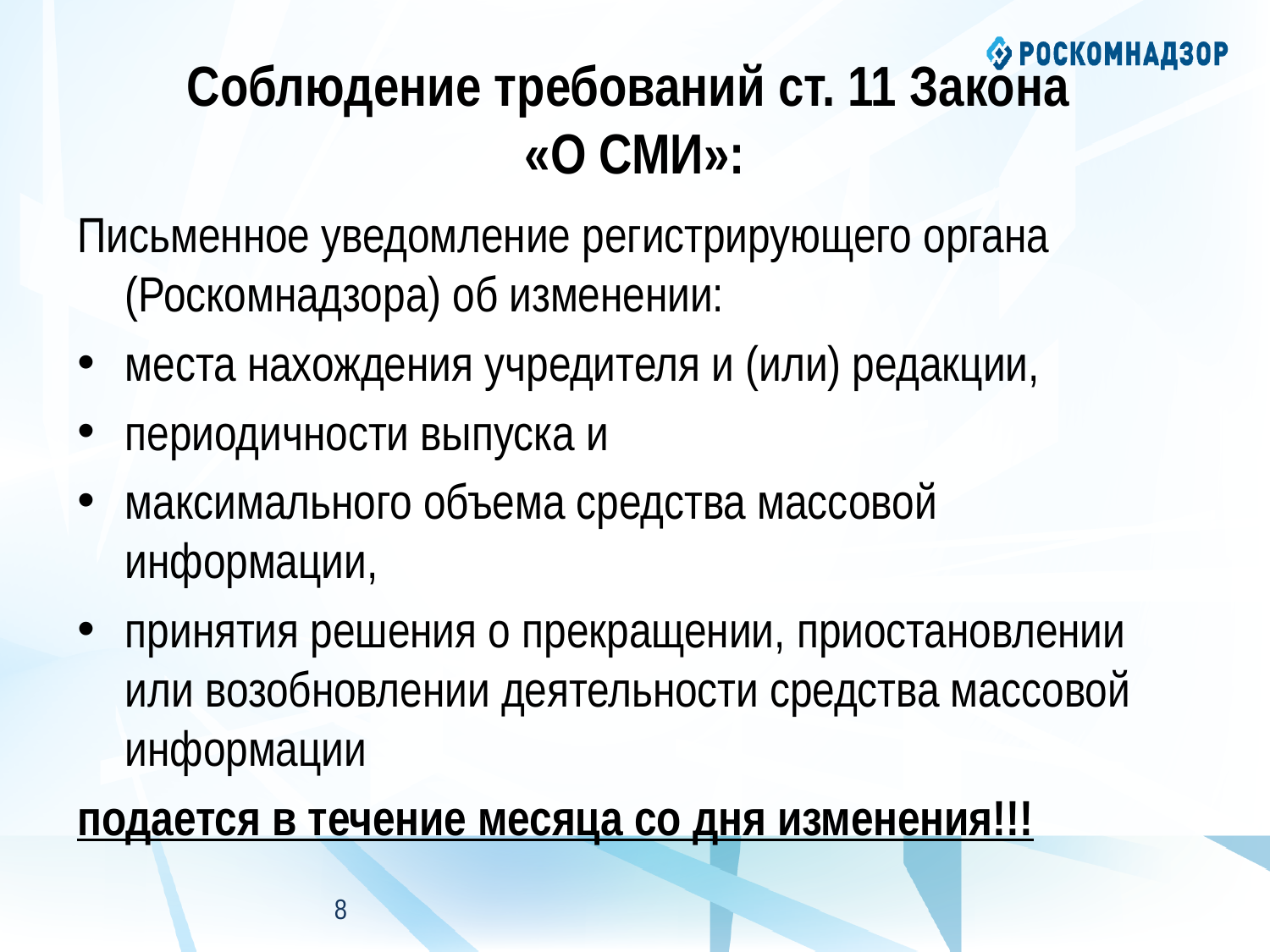

# Соблюдение требований ст. 11 Закона «О СМИ»:
Письменное уведомление регистрирующего органа (Роскомнадзора) об изменении:
места нахождения учредителя и (или) редакции,
периодичности выпуска и
максимального объема средства массовой информации,
принятия решения о прекращении, приостановлении или возобновлении деятельности средства массовой информации
подается в течение месяца со дня изменения!!!
8